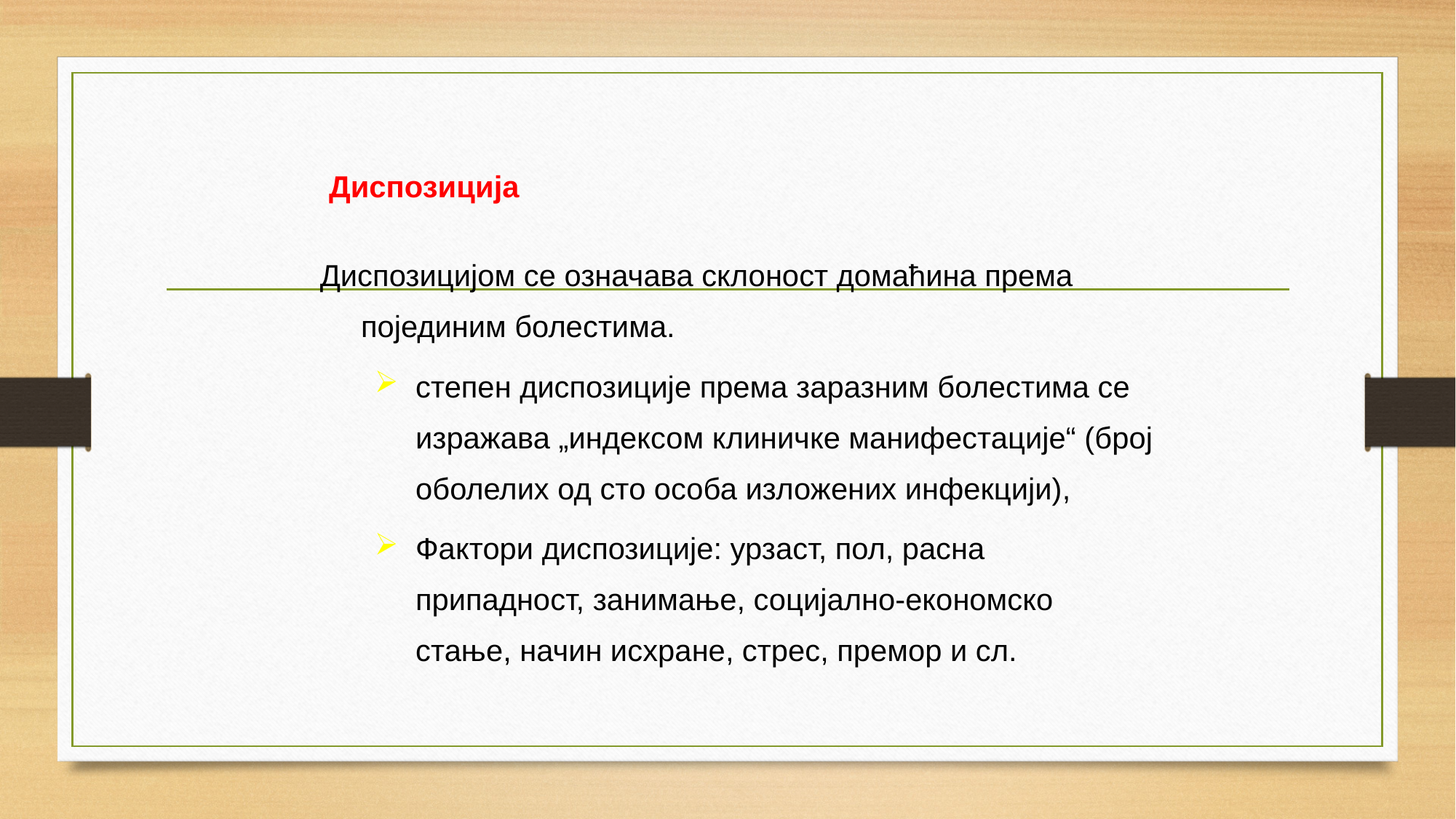

Диспозиција
Диспозицијом се означава склоност домаћина према појединим болестима.
степен диспозиције према заразним болестима се изражава „индексом клиничке манифестације“ (број оболелих од сто особа изложених инфекцији),
Фактори диспозиције: урзаст, пол, расна припадност, занимање, социјално-економско стање, начин исхране, стрес, премор и сл.